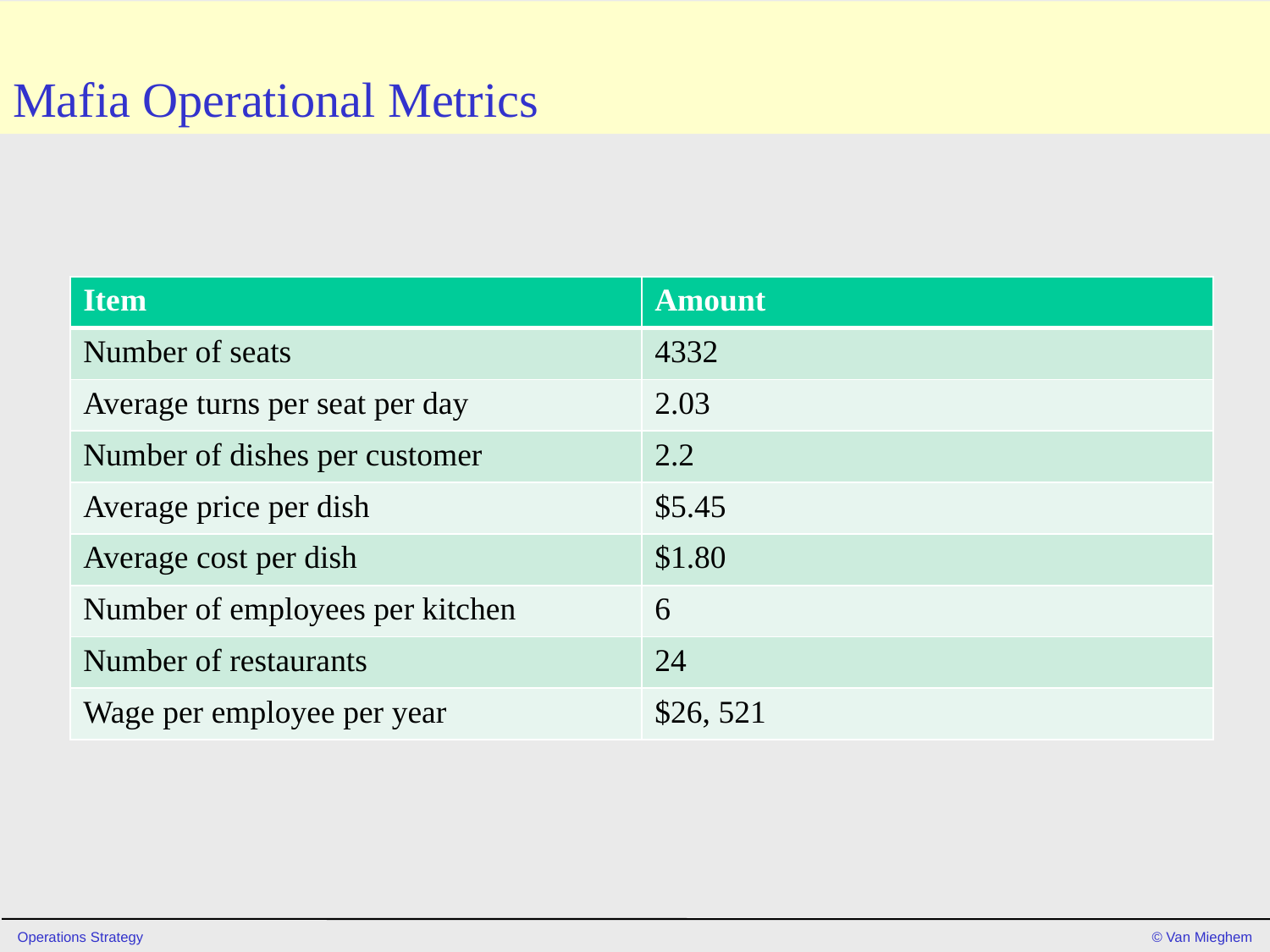

# Mafia Operational Metrics
| Item | Amount |
| --- | --- |
| Number of seats | 4332 |
| Average turns per seat per day | 2.03 |
| Number of dishes per customer | 2.2 |
| Average price per dish | $5.45 |
| Average cost per dish | $1.80 |
| Number of employees per kitchen | 6 |
| Number of restaurants | 24 |
| Wage per employee per year | $26, 521 |